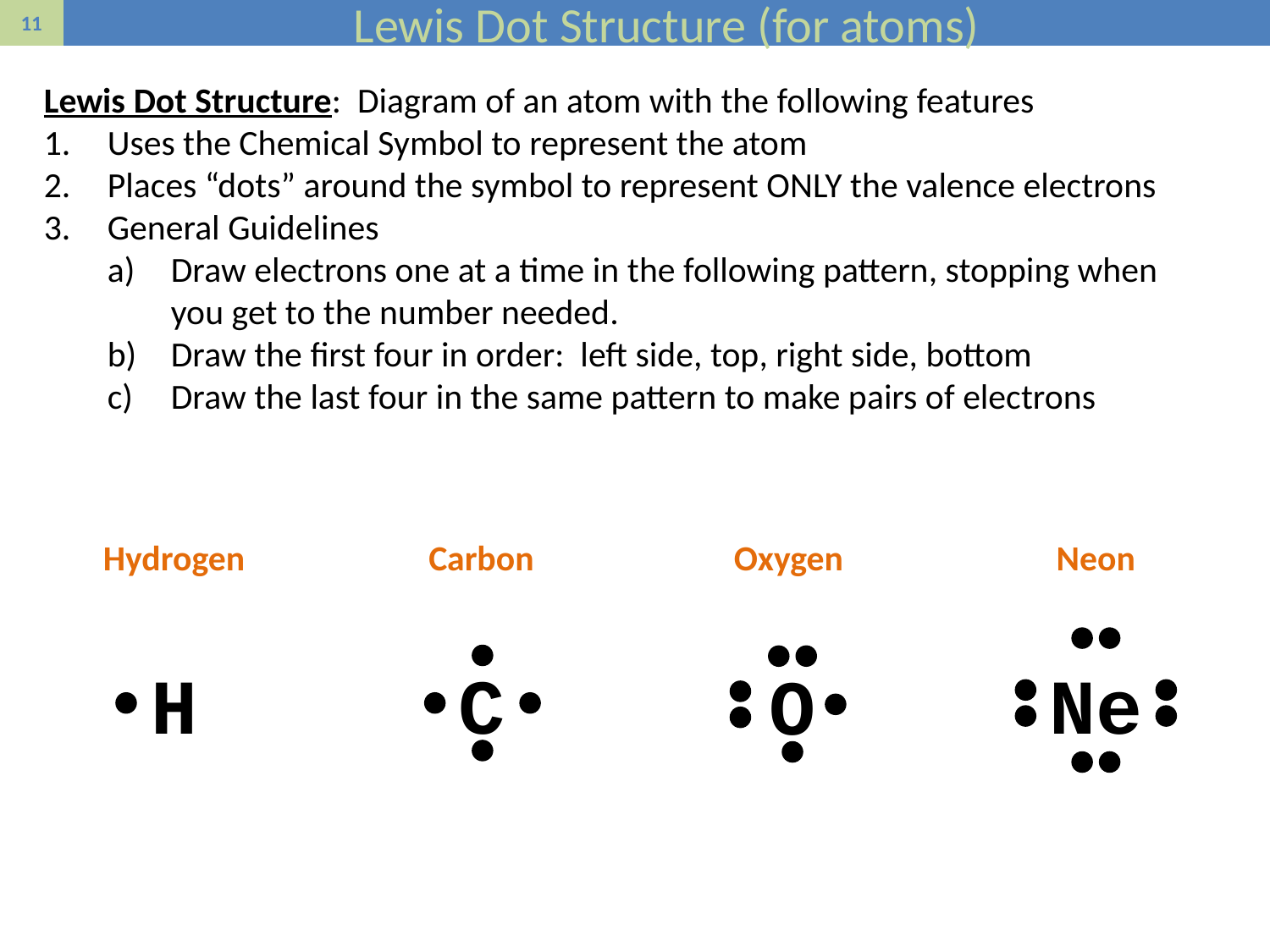

# Lewis Dot Structure (for atoms)
Lewis Dot Structure:  Diagram of an atom with the following features
Uses the Chemical Symbol to represent the atom
Places “dots” around the symbol to represent ONLY the valence electrons
General Guidelines
Draw electrons one at a time in the following pattern, stopping when you get to the number needed.
Draw the first four in order:  left side, top, right side, bottom
Draw the last four in the same pattern to make pairs of electrons
Hydrogen
Carbon
Oxygen
Neon

H
C
Ne
O